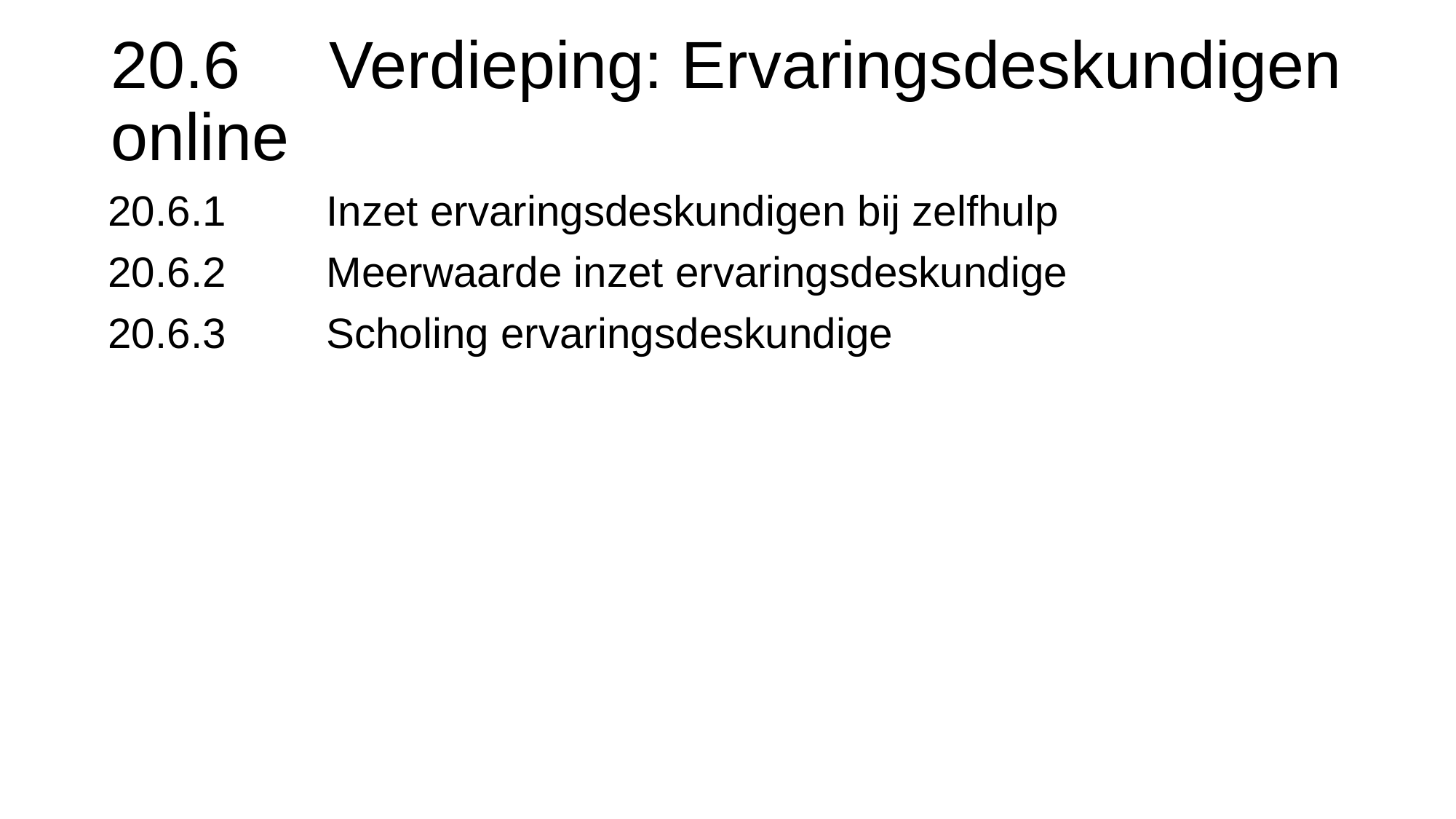

# 20.6	Verdieping: Ervaringsdeskundigen online
20.6.1	Inzet ervaringsdeskundigen bij zelfhulp
20.6.2	Meerwaarde inzet ervaringsdeskundige
20.6.3	Scholing ervaringsdeskundige